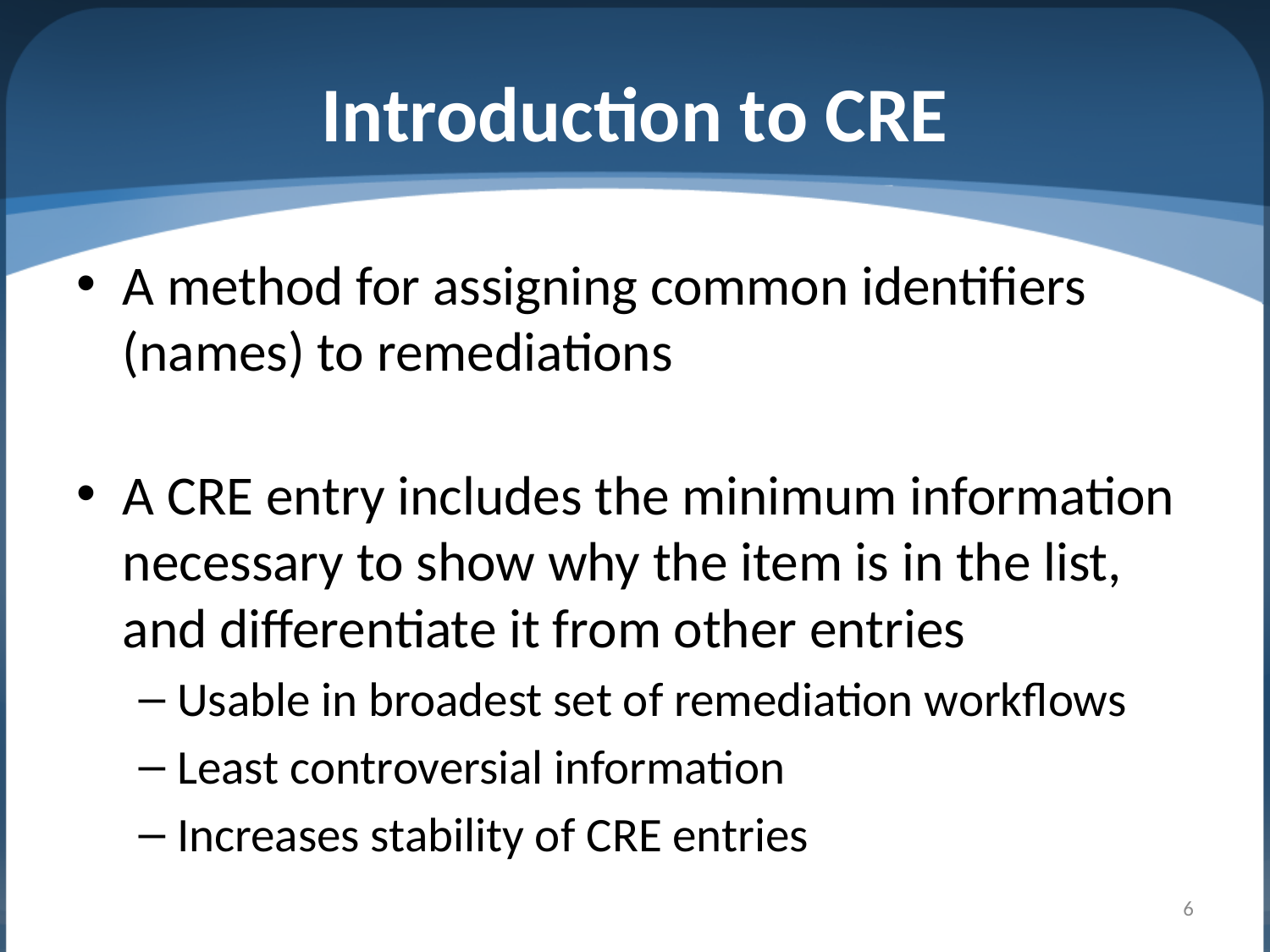

# Introduction to CRE
A method for assigning common identifiers (names) to remediations

A CRE entry includes the minimum information necessary to show why the item is in the list, and differentiate it from other entries
Usable in broadest set of remediation workflows
Least controversial information
Increases stability of CRE entries
6